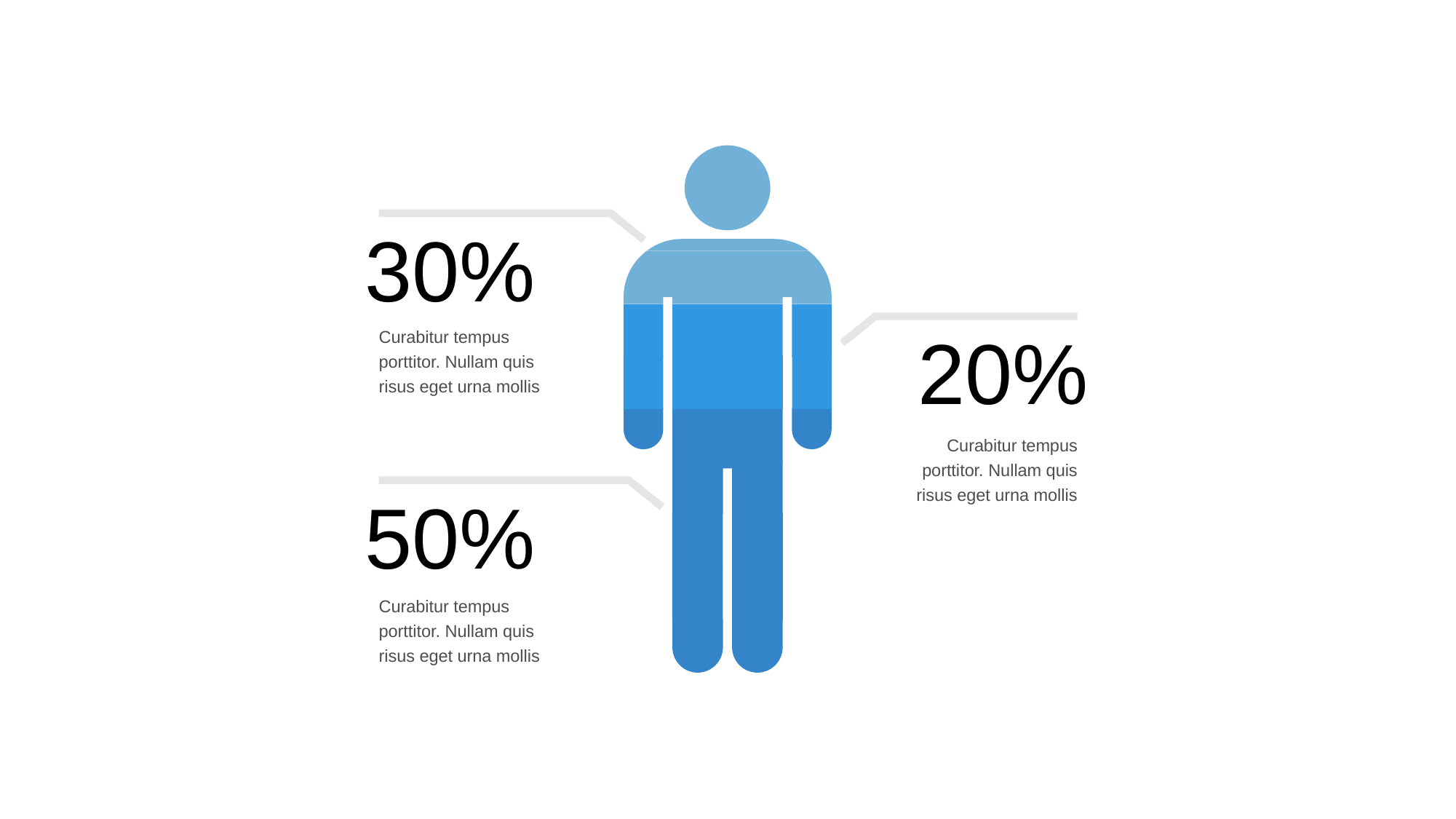

30%
Curabitur tempus porttitor. Nullam quis risus eget urna mollis

20%
Curabitur tempus porttitor. Nullam quis risus eget urna mollis

50%
Curabitur tempus porttitor. Nullam quis risus eget urna mollis